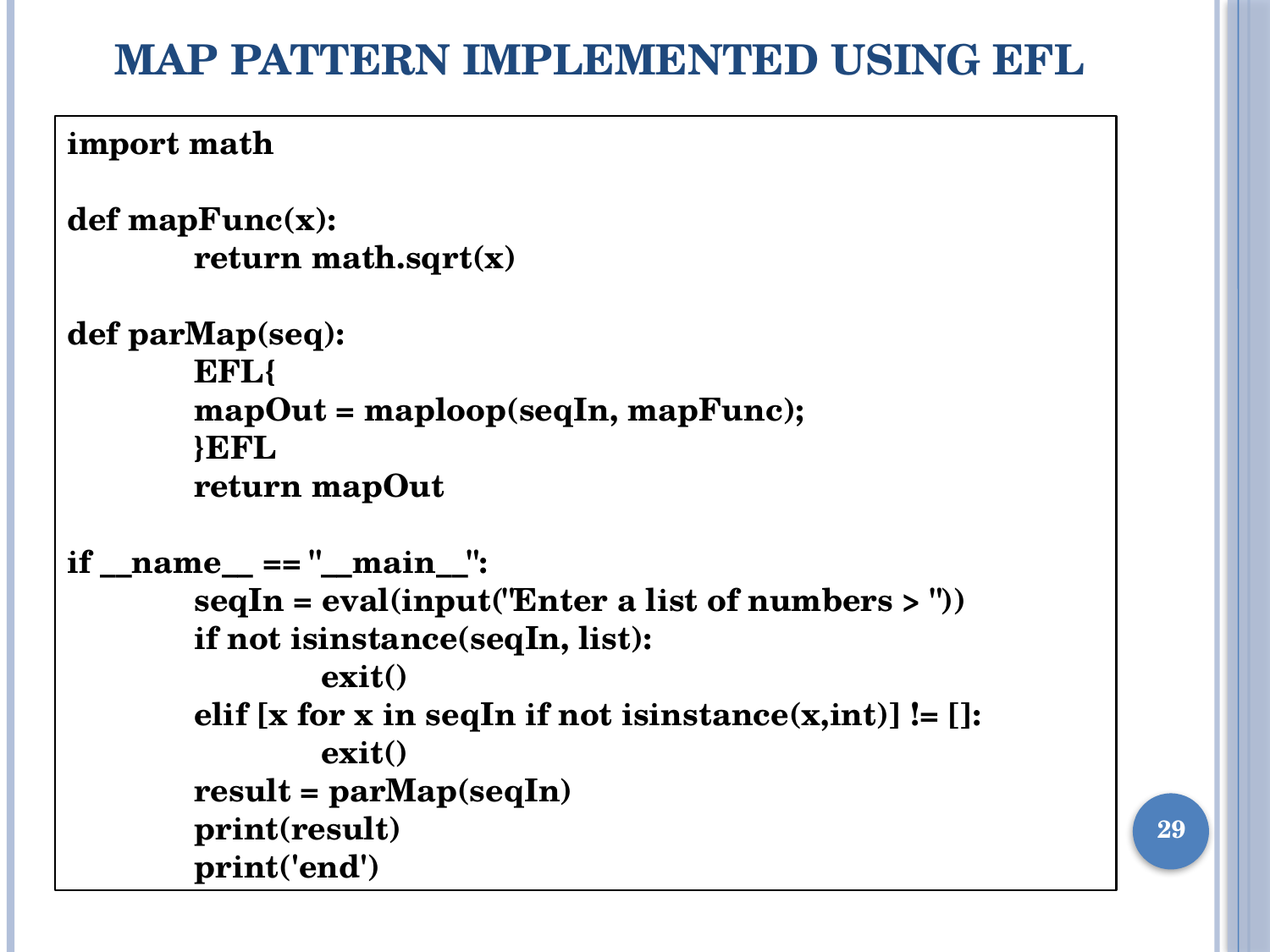

# Map Pattern implemented using EFL
import math

def mapFunc(x):
	return math.sqrt(x)

def parMap(seq):
	EFL{
	mapOut = maploop(seqIn, mapFunc);
	}EFL
	return mapOut

if __name__ == "__main__":
	seqIn = eval(input("Enter a list of numbers > "))
	if not isinstance(seqIn, list):
		exit()
	elif [x for x in seqIn if not isinstance(x,int)] != []:
		exit()
	result = parMap(seqIn)
	print(result)
	print('end')
29